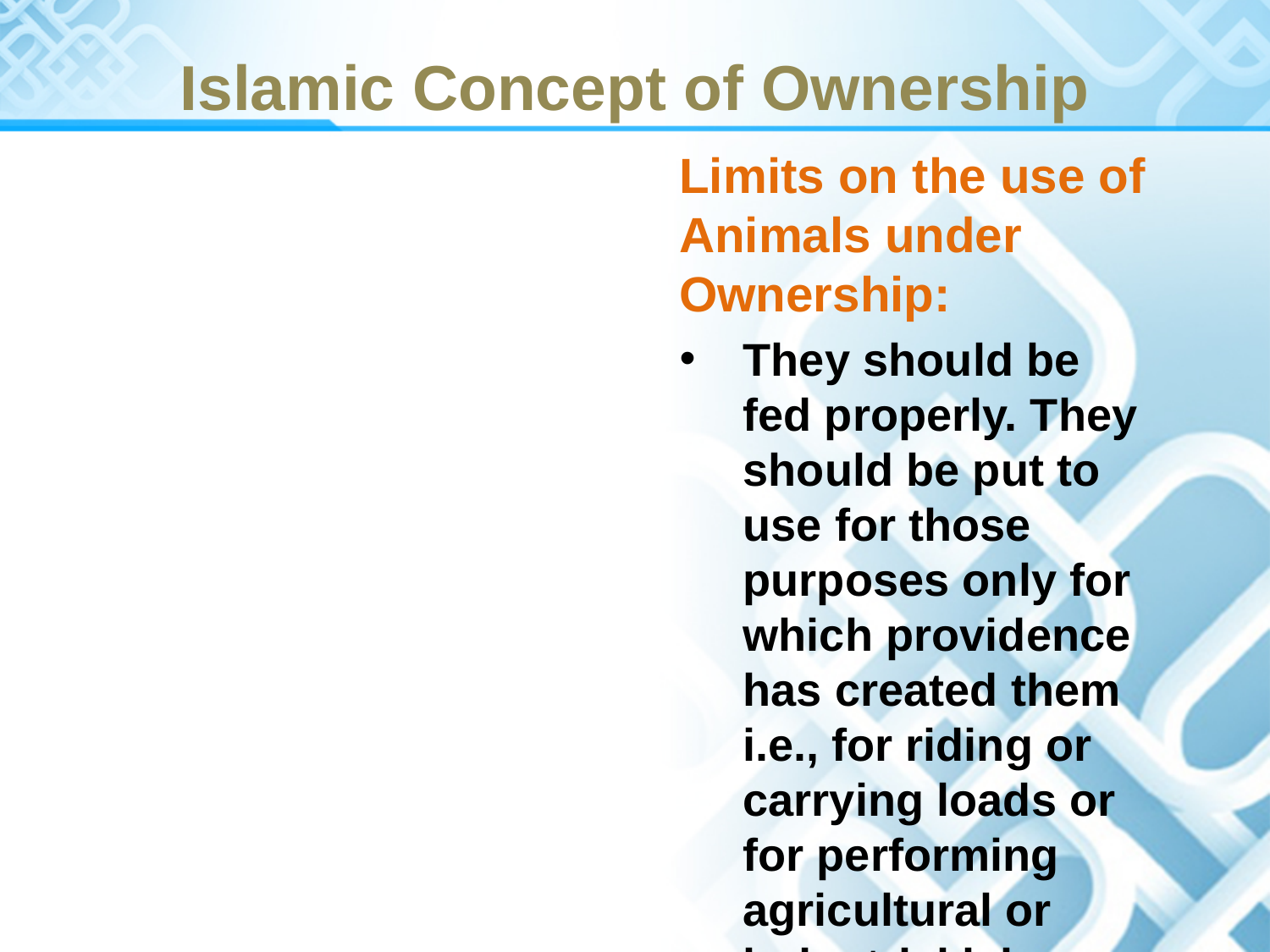

Islamic Concept of Ownership
Limits on the use of Animals under Ownership:
They should be fed properly. They should be put to use for those purposes only for which providence has created them i.e., for riding or carrying loads or for performing agricultural or industrial labor